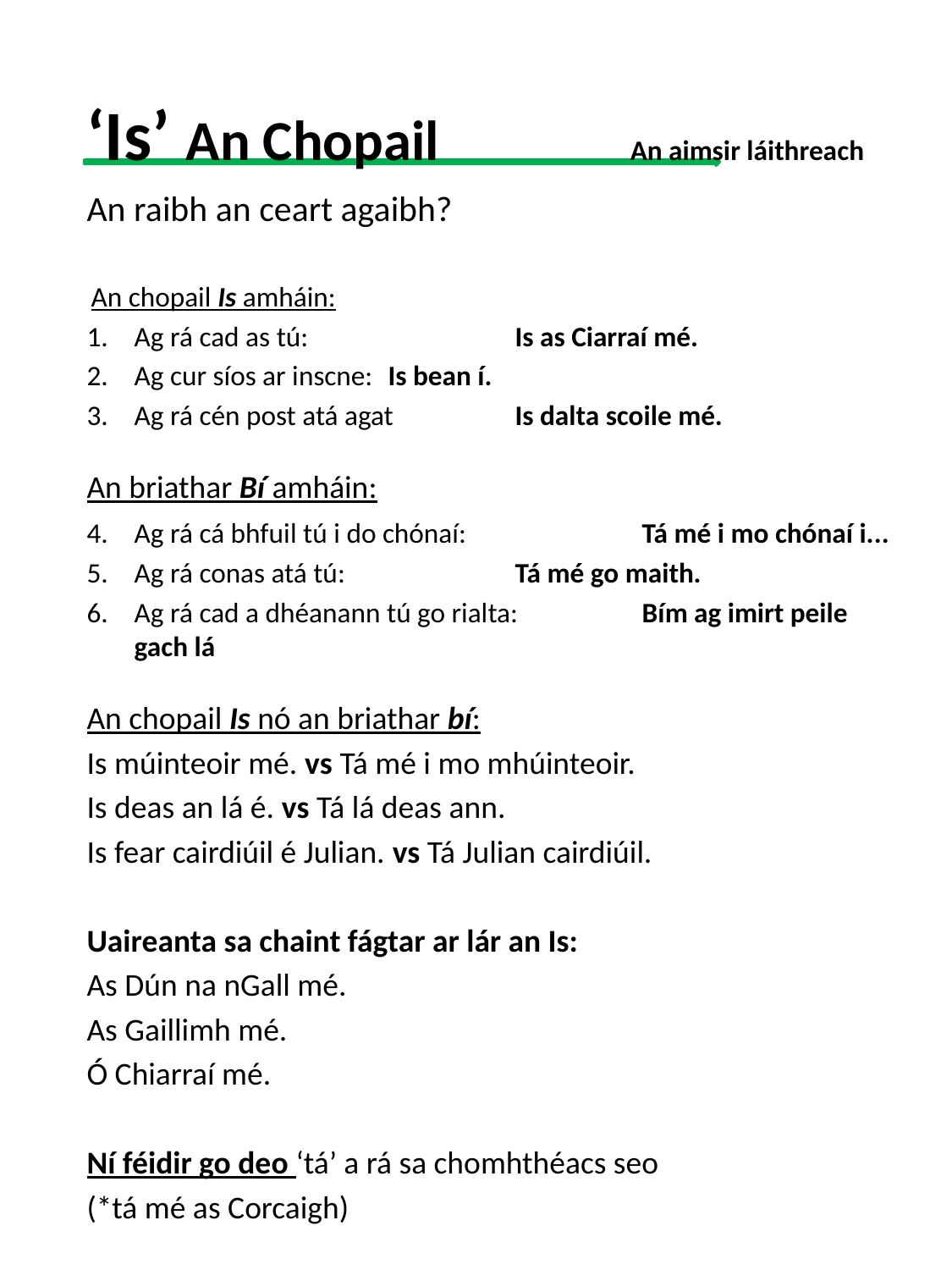

‘Is’ An Chopail               An aimsir láithreach

An raibh an ceart agaibh?

 An chopail Is amháin:
Ag rá cad as tú:		Is as Ciarraí mé.
Ag cur síos ar inscne:	Is bean í.
Ag rá cén post atá agat	Is dalta scoile mé.

An briathar Bí amháin:
Ag rá cá bhfuil tú i do chónaí:		Tá mé i mo chónaí i...
Ag rá conas atá tú:		Tá mé go maith.
Ag rá cad a dhéanann tú go rialta:	Bím ag imirt peile gach lá

An chopail Is nó an briathar bí:
Is múinteoir mé. vs Tá mé i mo mhúinteoir.
Is deas an lá é. vs Tá lá deas ann.
Is fear cairdiúil é Julian. vs Tá Julian cairdiúil.

Uaireanta sa chaint fágtar ar lár an Is:
As Dún na nGall mé.
As Gaillimh mé.
Ó Chiarraí mé.

Ní féidir go deo ‘tá’ a rá sa chomhthéacs seo
(*tá mé as Corcaigh)